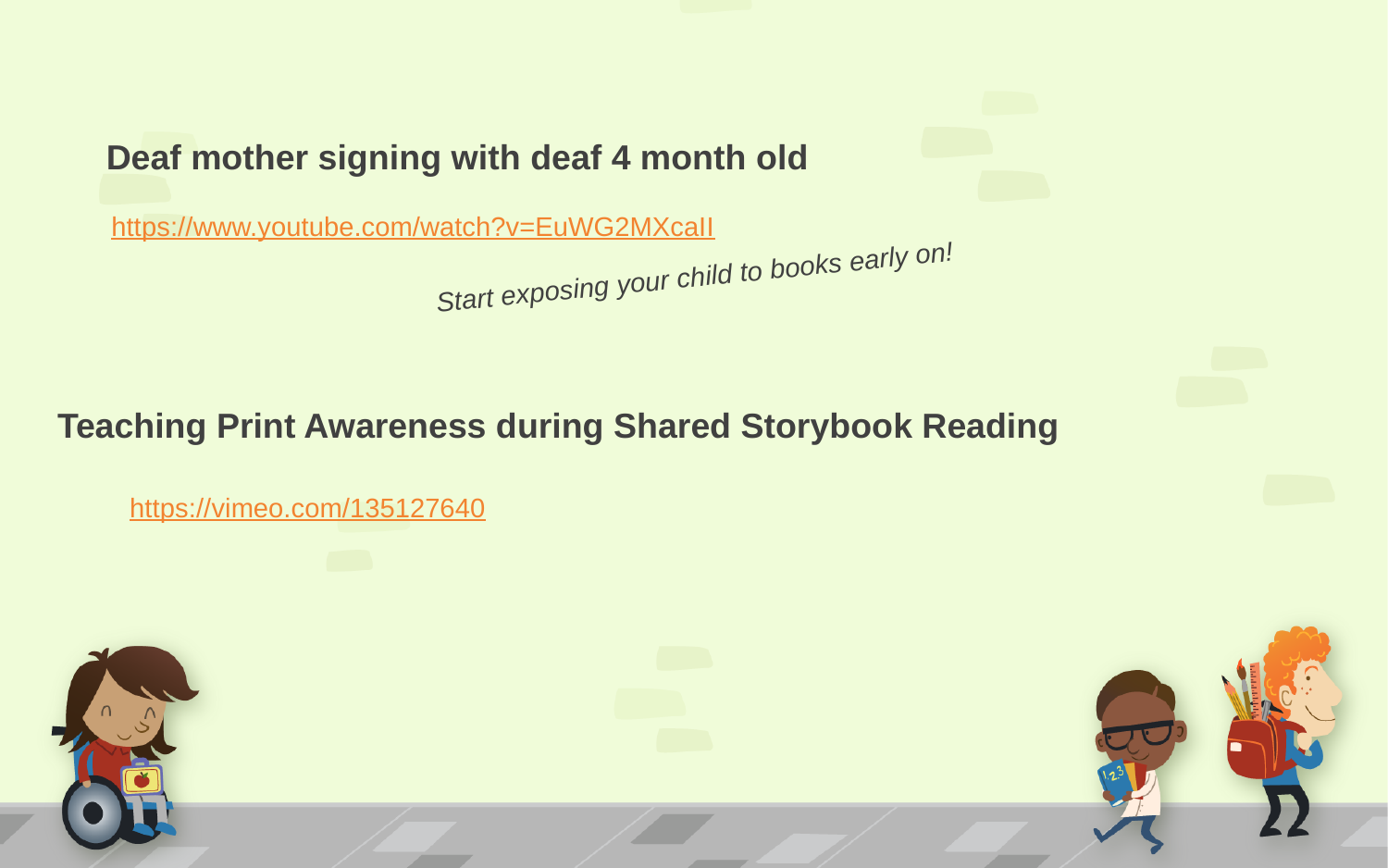

# Deaf mother signing with deaf 4 month old
https://www.youtube.com/watch?v=EuWG2MXcaII
Start exposing your child to books early on!
Teaching Print Awareness during Shared Storybook Reading

https://vimeo.com/135127640